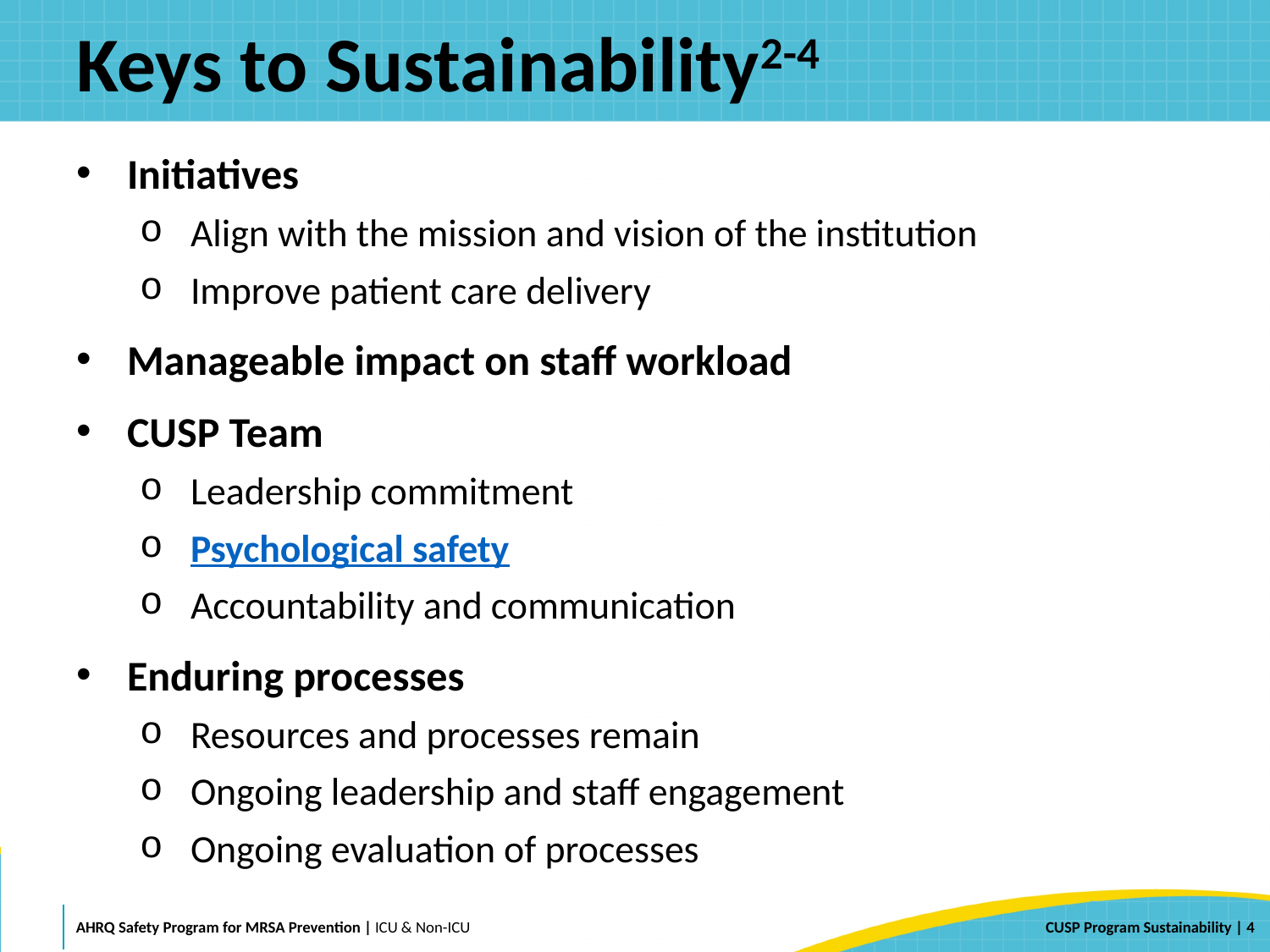

# Keys to Sustainability2-4
Initiatives
Align with the mission and vision of the institution
Improve patient care delivery
Manageable impact on staff workload
CUSP Team
Leadership commitment
Psychological safety
Accountability and communication
Enduring processes
Resources and processes remain
Ongoing leadership and staff engagement
Ongoing evaluation of processes
 | 4